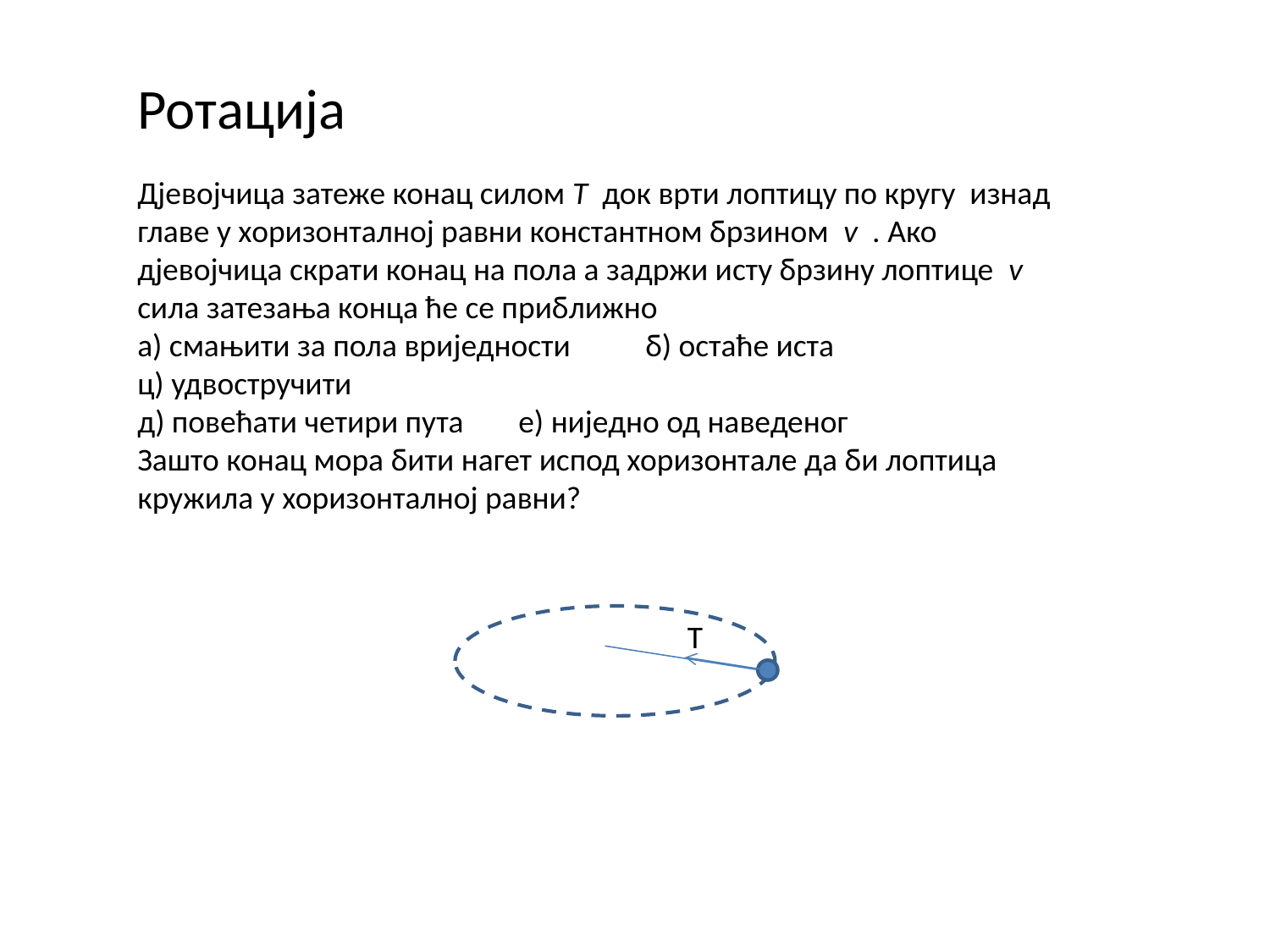

Ротација
Дјевојчица затеже конац силом Т  док врти лоптицу по кругу  изнад главе у хоризонталној равни константном брзином  v  . Ако дјевојчица скрати конац на пола а задржи исту брзину лоптице  v сила затезања конца ће се приближно
а) смањити за пола вриједности	б) остаће иста
ц) удвостручити
д) повећати четири пута	е) ниједно од наведеног
Зашто конац мора бити нагет испод хоризонтале да би лоптица кружила у хоризонталној равни?

T